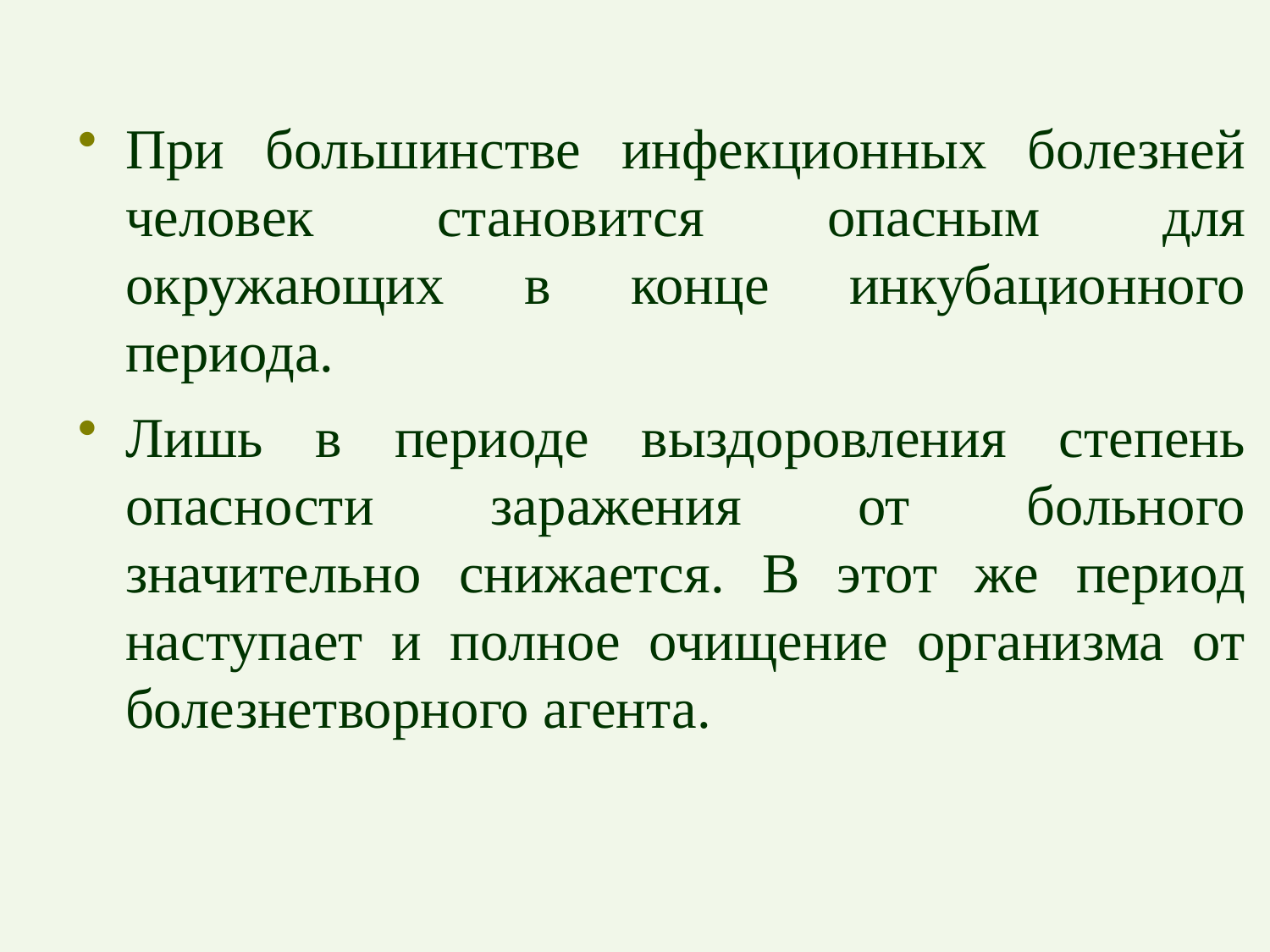

При большинстве инфекционных болезней человек становится опасным для окружающих в конце инкубационного периода.
Лишь в периоде выздоровления степень опасности заражения от больного значительно снижается. В этот же период наступает и полное очищение организма от болезнетворного агента.